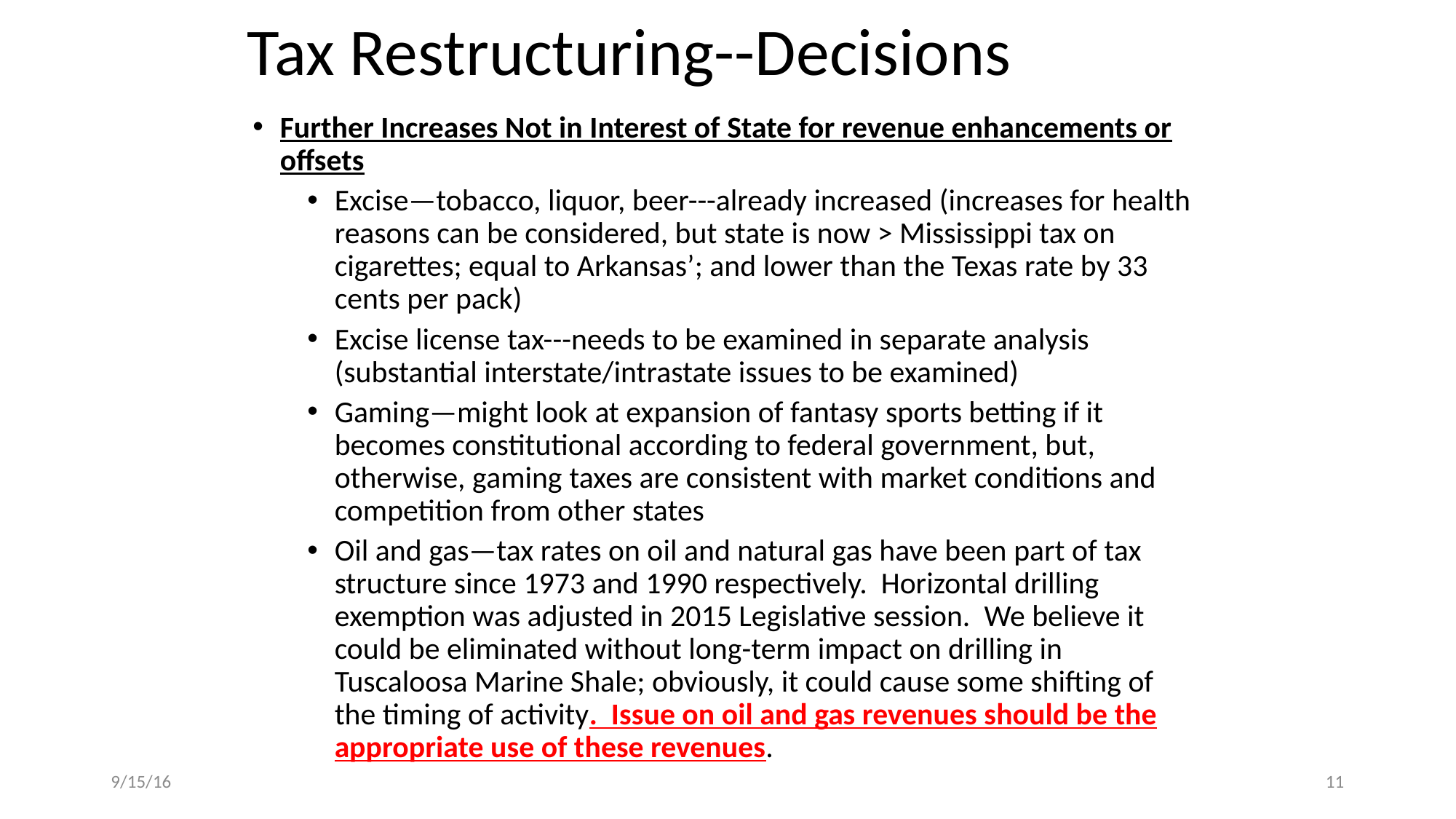

# Tax Restructuring--Decisions
Further Increases Not in Interest of State for revenue enhancements or offsets
Excise—tobacco, liquor, beer---already increased (increases for health reasons can be considered, but state is now > Mississippi tax on cigarettes; equal to Arkansas’; and lower than the Texas rate by 33 cents per pack)
Excise license tax---needs to be examined in separate analysis (substantial interstate/intrastate issues to be examined)
Gaming—might look at expansion of fantasy sports betting if it becomes constitutional according to federal government, but, otherwise, gaming taxes are consistent with market conditions and competition from other states
Oil and gas—tax rates on oil and natural gas have been part of tax structure since 1973 and 1990 respectively.  Horizontal drilling exemption was adjusted in 2015 Legislative session.  We believe it could be eliminated without long-term impact on drilling in Tuscaloosa Marine Shale; obviously, it could cause some shifting of the timing of activity.  Issue on oil and gas revenues should be the appropriate use of these revenues.
9/15/16
11